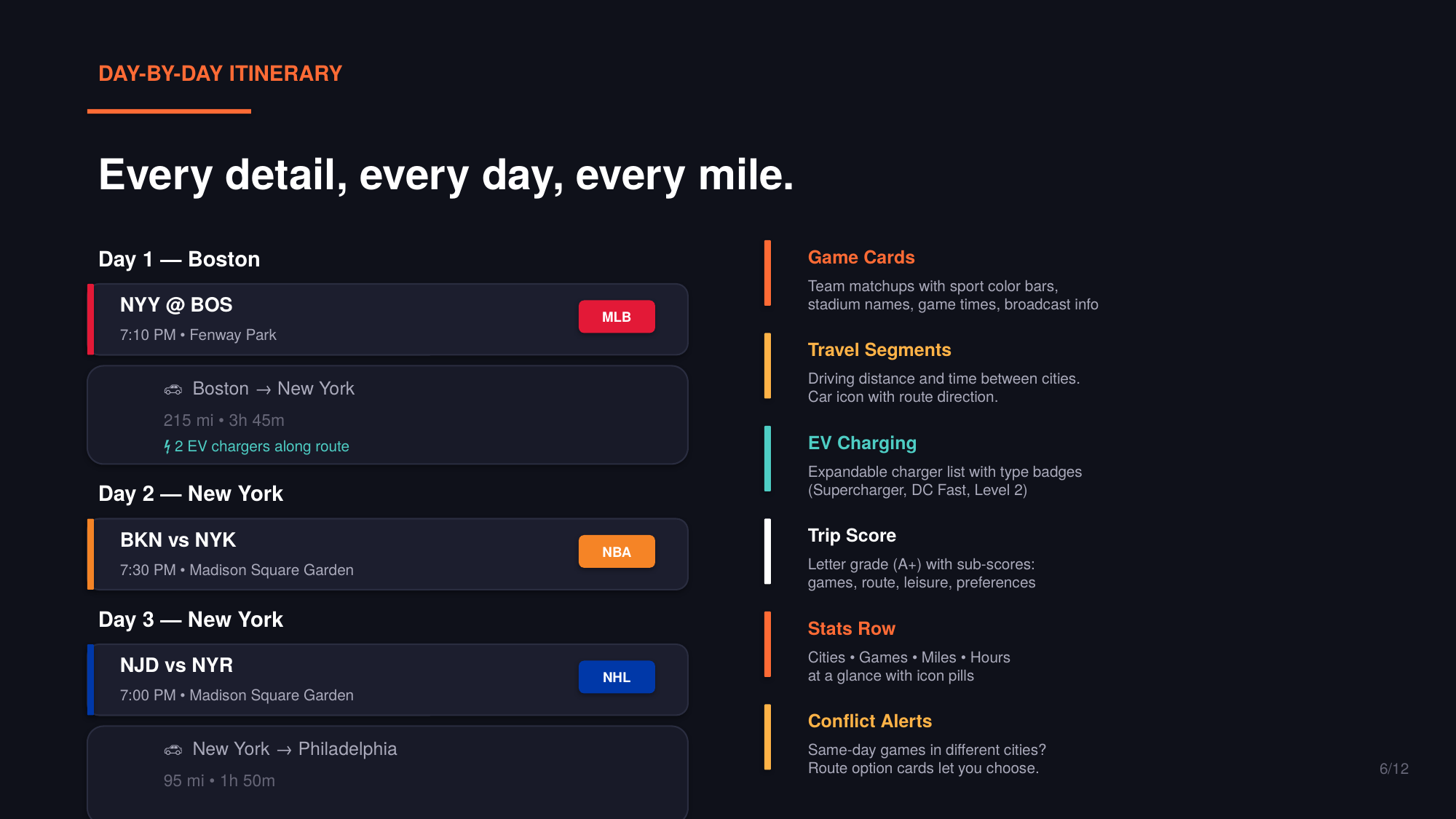

DAY-BY-DAY ITINERARY

Every detail, every day, every mile.
Day 1 — Boston

Game Cards
Team matchups with sport color bars,
stadium names, game times, broadcast info

NYY @ BOS
MLB
7:10 PM • Fenway Park

Travel Segments
Driving distance and time between cities.
Car icon with route direction.

🚗  Boston → New York
215 mi • 3h 45m

EV Charging
⚡ 2 EV chargers along route
Expandable charger list with type badges
(Supercharger, DC Fast, Level 2)
Day 2 — New York

Trip Score
BKN vs NYK
NBA
Letter grade (A+) with sub-scores:
games, route, leisure, preferences
7:30 PM • Madison Square Garden
Day 3 — New York

Stats Row
Cities • Games • Miles • Hours
at a glance with icon pills

NJD vs NYR
NHL
7:00 PM • Madison Square Garden

Conflict Alerts

🚗  New York → Philadelphia
Same-day games in different cities?
Route option cards let you choose.
6/12
95 mi • 1h 50m
Day 4 — Philadelphia

ATL @ PHI
MLB
7:05 PM • Citizens Bank Park